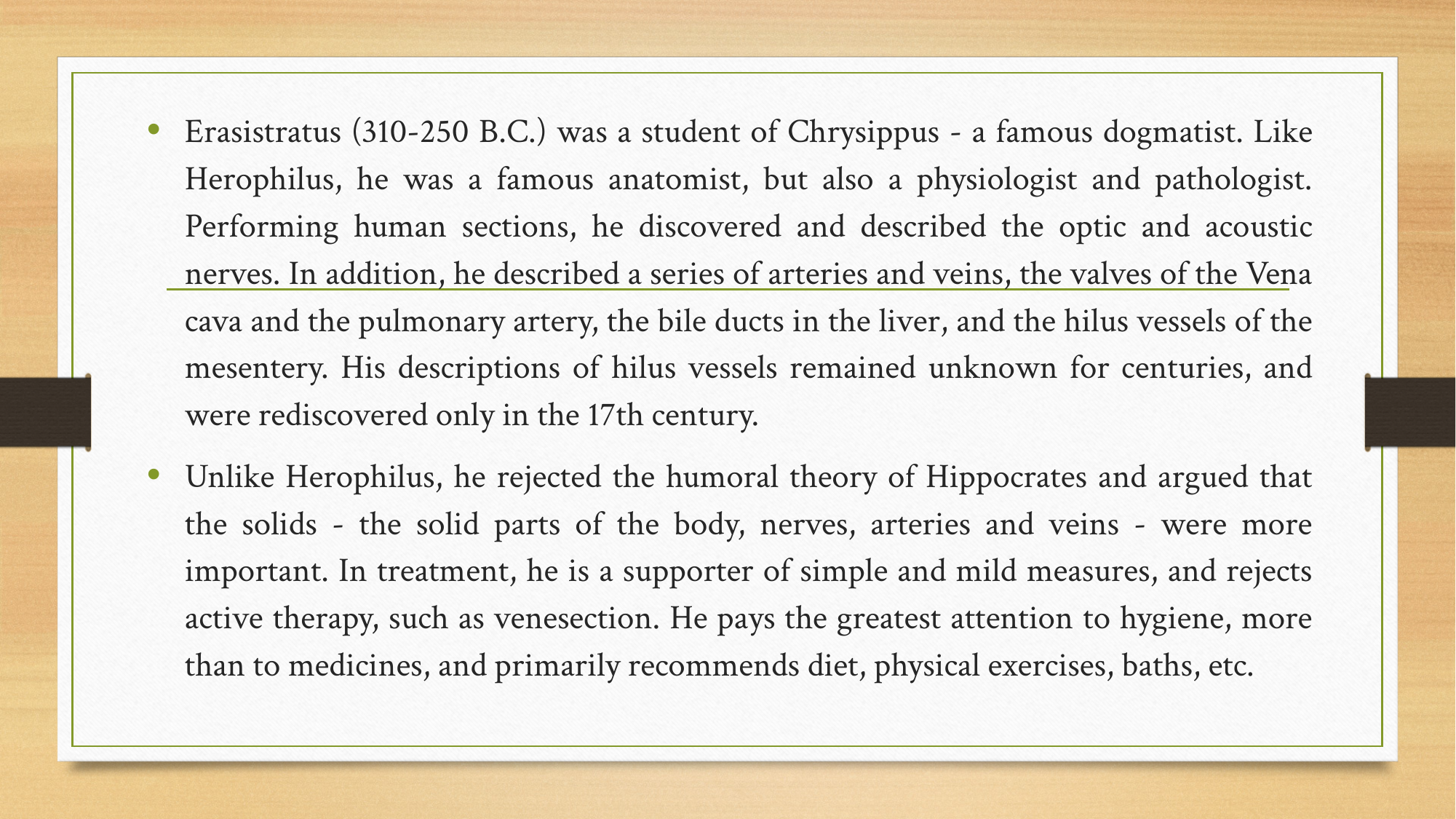

Erasistratus (310-250 B.C.) was a student of Chrysippus - a famous dogmatist. Like Herophilus, he was a famous anatomist, but also a physiologist and pathologist. Performing human sections, he discovered and described the optic and acoustic nerves. In addition, he described a series of arteries and veins, the valves of the Vena cava and the pulmonary artery, the bile ducts in the liver, and the hilus vessels of the mesentery. His descriptions of hilus vessels remained unknown for centuries, and were rediscovered only in the 17th century.
Unlike Herophilus, he rejected the humoral theory of Hippocrates and argued that the solids - the solid parts of the body, nerves, arteries and veins - were more important. In treatment, he is a supporter of simple and mild measures, and rejects active therapy, such as venesection. He pays the greatest attention to hygiene, more than to medicines, and primarily recommends diet, physical exercises, baths, etc.